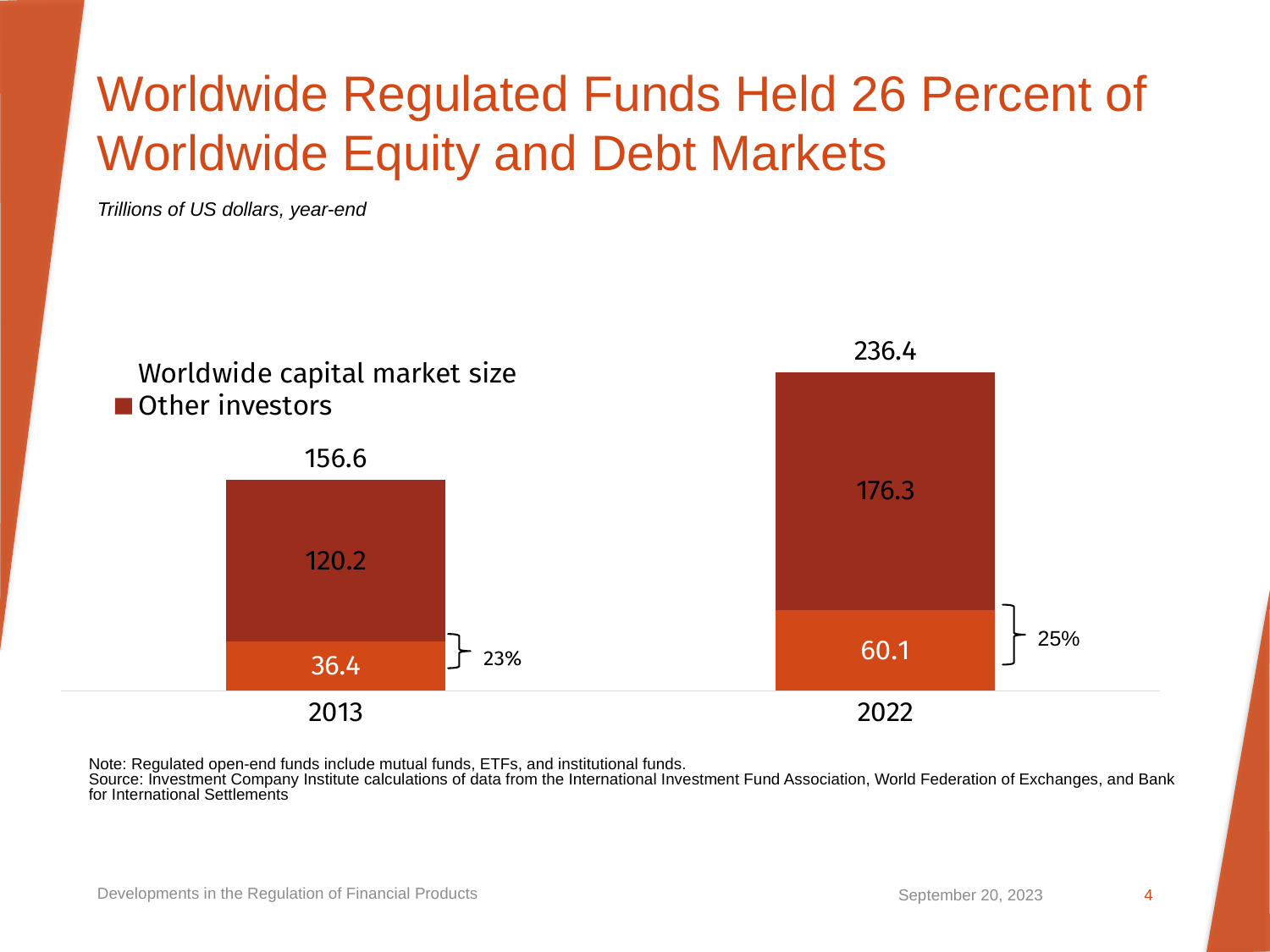

# Worldwide Regulated Funds Held 26 Percent of Worldwide Equity and Debt Markets
Trillions of US dollars, year-end

### Chart

| Category | Total net assets of worldwide regulated open-end funds | Other investors | Worldwide capital market size |
|---|---|---|---|
| 2013 | 36.4 | 120.2 | 156.6 |
| 2022 | 60.1 | 176.3 | 236.4 |
25%

Note: Regulated open-end funds include mutual funds, ETFs, and institutional funds.
Source: Investment Company Institute calculations of data from the International Investment Fund Association, World Federation of Exchanges, and Bank for International Settlements
Developments in the Regulation of Financial Products
September 20, 2023
4